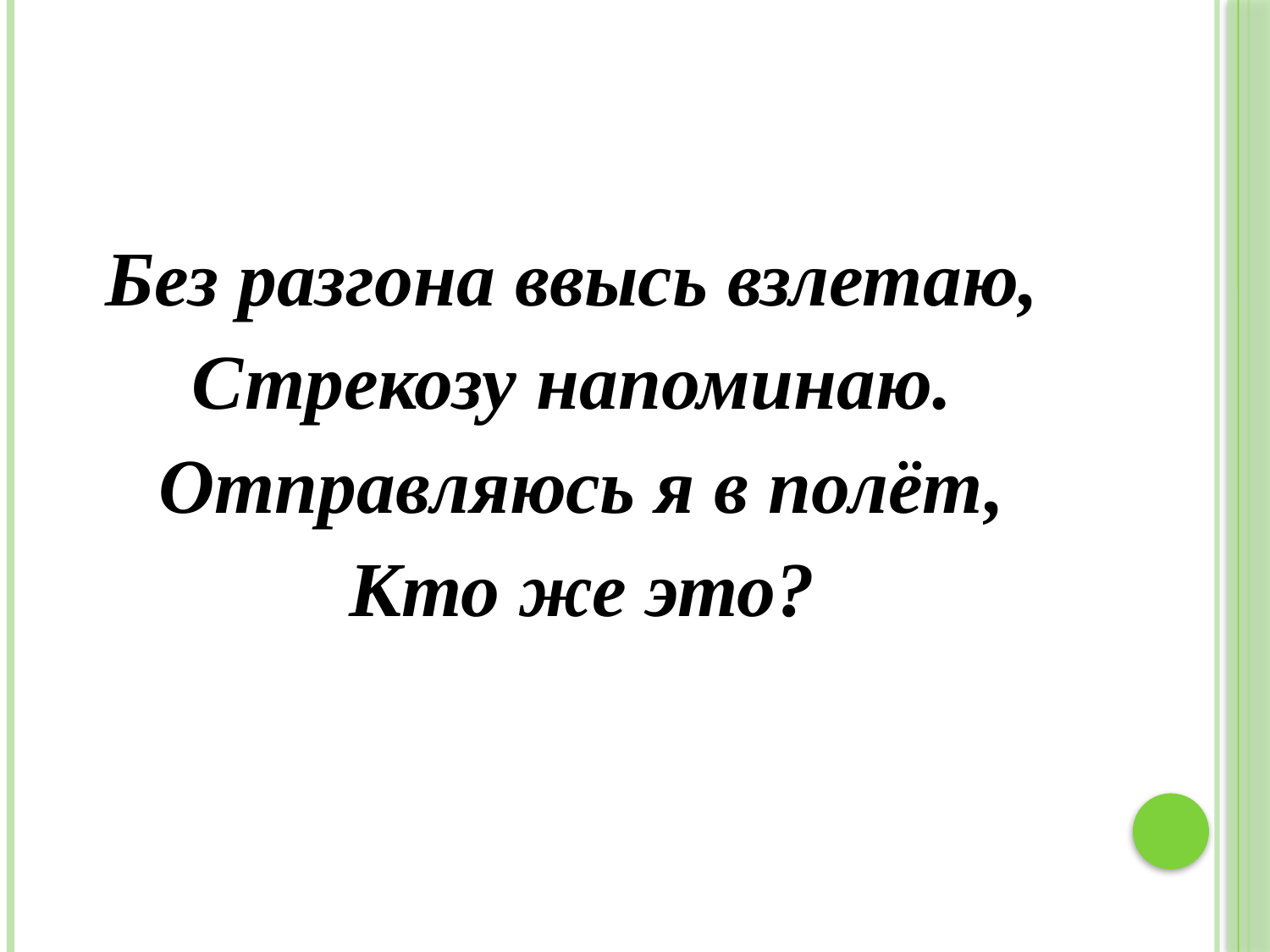

#
Без разгона ввысь взлетаю,
Стрекозу напоминаю.
Отправляюсь я в полёт,
 Кто же это?